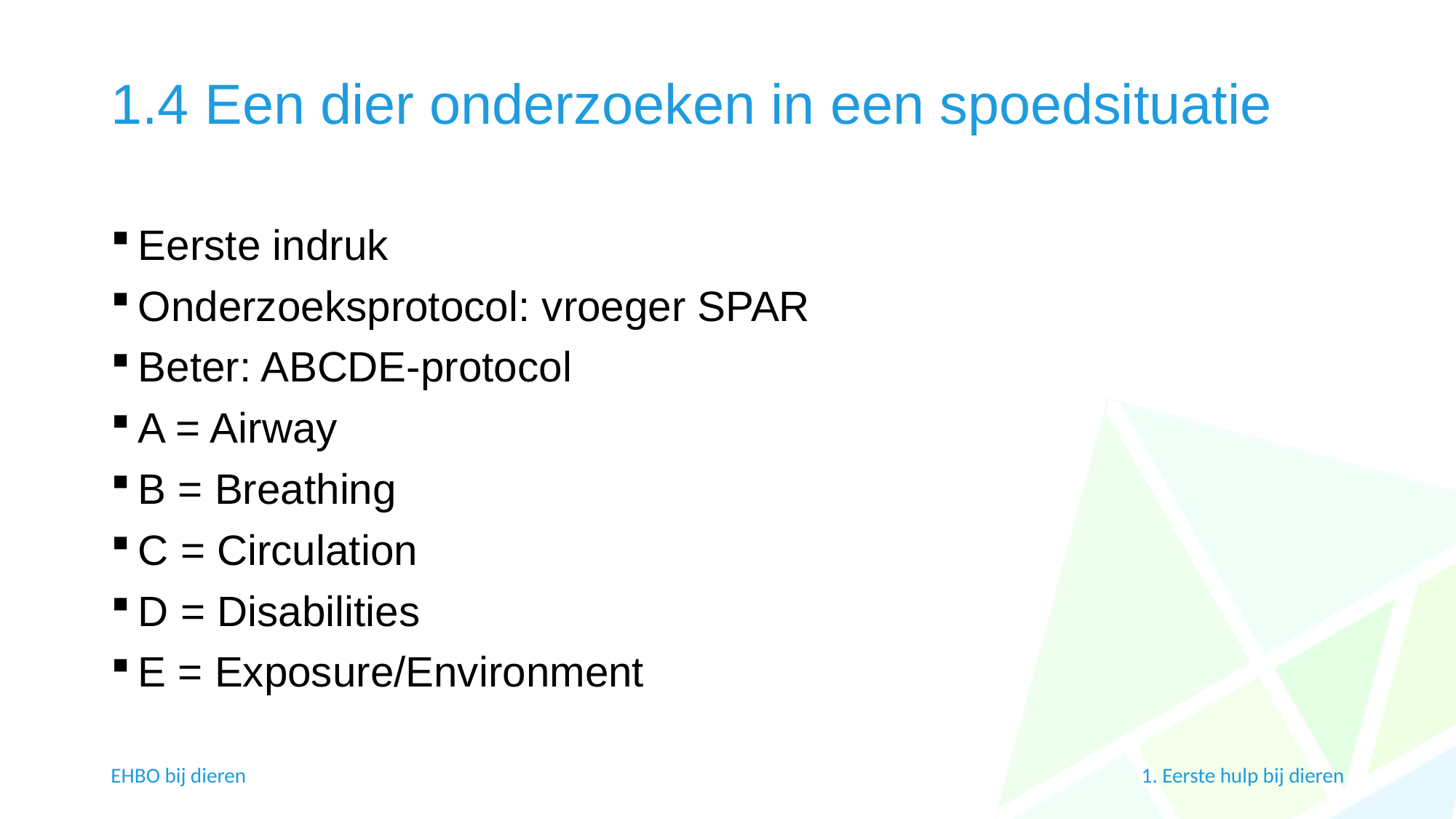

# 1.4 Een dier onderzoeken in een spoedsituatie
Eerste indruk
Onderzoeksprotocol: vroeger SPAR
Beter: ABCDE-protocol
A = Airway
B = Breathing
C = Circulation
D = Disabilities
E = Exposure/Environment
EHBO bij dieren
1. Eerste hulp bij dieren